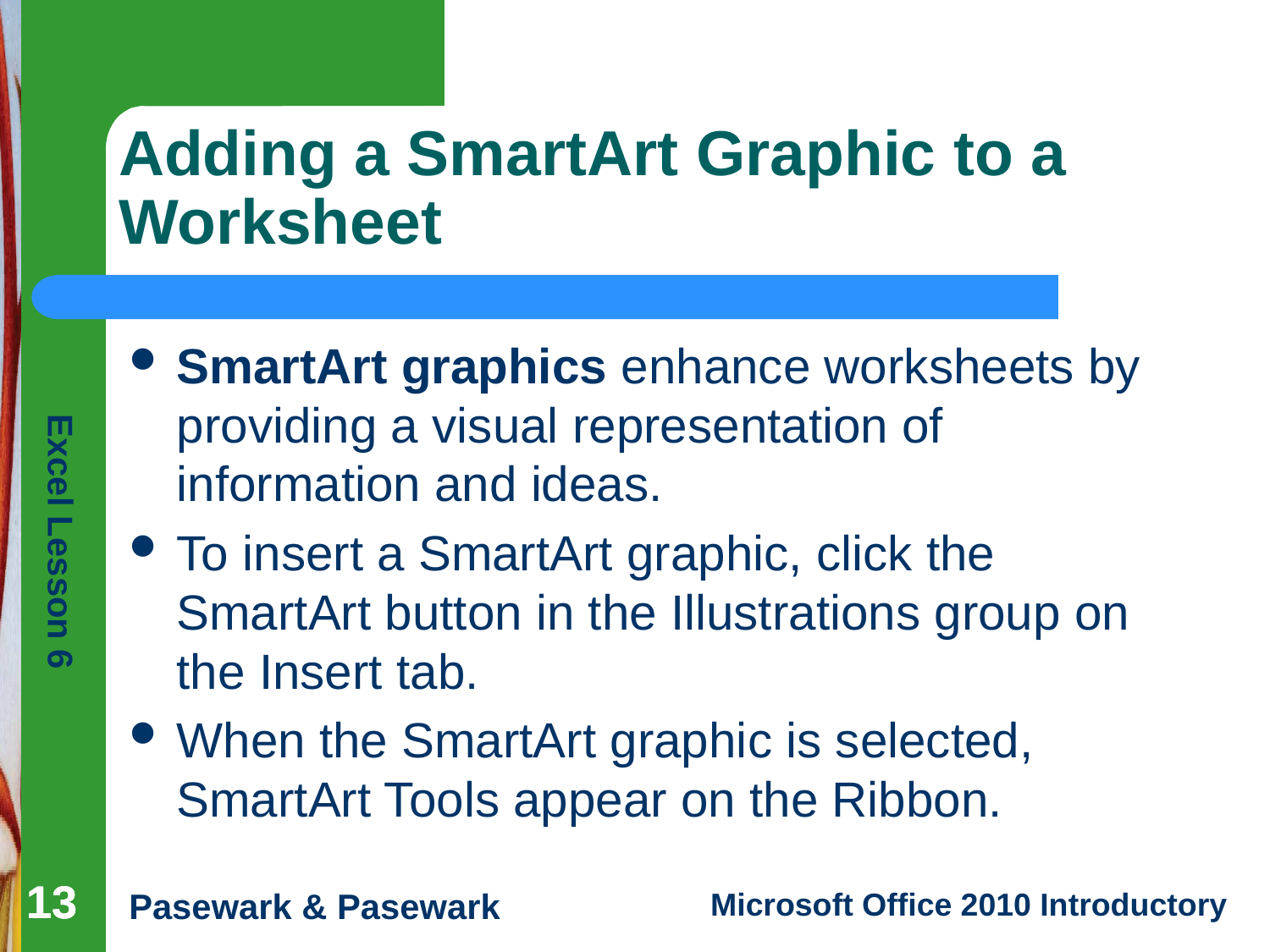

# Adding a SmartArt Graphic to a Worksheet
SmartArt graphics enhance worksheets by providing a visual representation of information and ideas.
To insert a SmartArt graphic, click the SmartArt button in the Illustrations group on the Insert tab.
When the SmartArt graphic is selected, SmartArt Tools appear on the Ribbon.
13
13
13